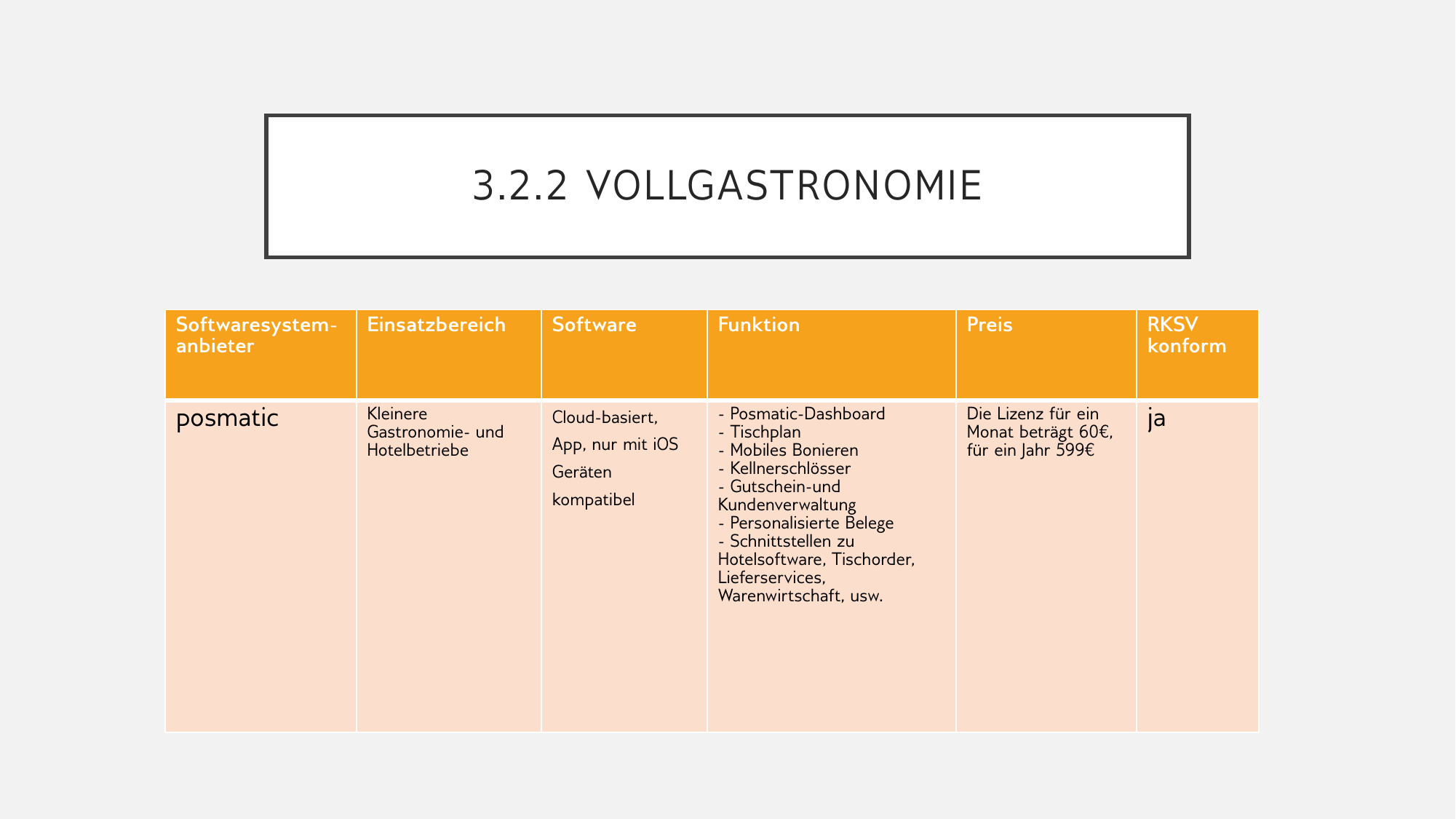

# 3.2.2 VollGastronomie
| Softwaresystem- anbieter | Einsatzbereich | Software | Funktion | Preis | RKSV konform |
| --- | --- | --- | --- | --- | --- |
| posmatic | Kleinere Gastronomie- und Hotelbetriebe | Cloud-basiert, App, nur mit iOS Geräten kompatibel | - Posmatic-Dashboard - Tischplan - Mobiles Bonieren - Kellnerschlösser - Gutschein-und Kundenverwaltung - Personalisierte Belege - Schnittstellen zu Hotelsoftware, Tischorder, Lieferservices, Warenwirtschaft, usw. | Die Lizenz für ein Monat beträgt 60€, für ein Jahr 599€ | ja |